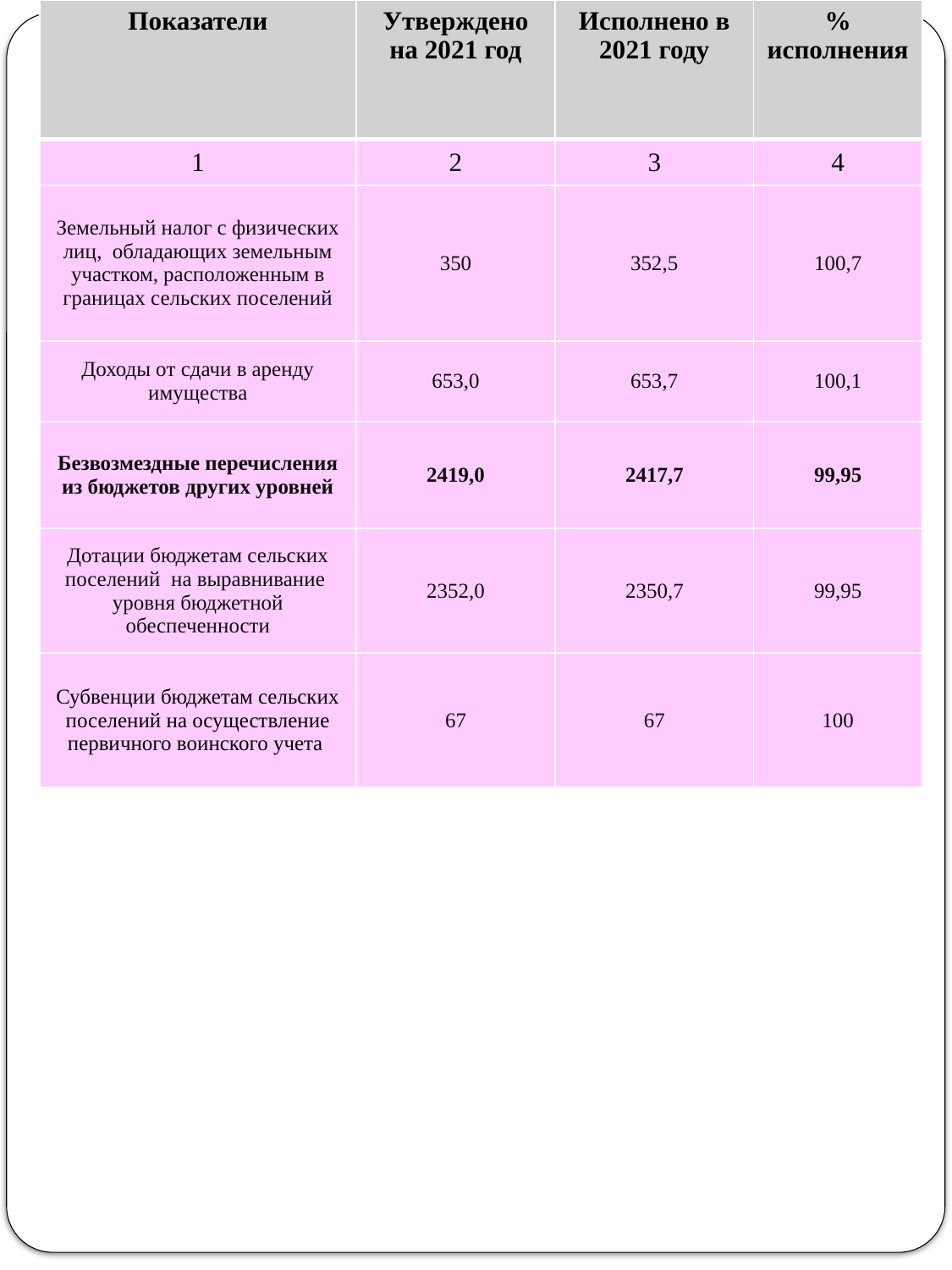

| Показатели | Утверждено на 2021 год | Исполнено в 2021 году | % исполнения |
| --- | --- | --- | --- |
| 1 | 2 | 3 | 4 |
| Земельный налог с физических лиц, обладающих земельным участком, расположенным в границах сельских поселений | 350 | 352,5 | 100,7 |
| Доходы от сдачи в аренду имущества | 653,0 | 653,7 | 100,1 |
| Безвозмездные перечисления из бюджетов других уровней | 2419,0 | 2417,7 | 99,95 |
| Дотации бюджетам сельских поселений на выравнивание уровня бюджетной обеспеченности | 2352,0 | 2350,7 | 99,95 |
| Субвенции бюджетам сельских поселений на осуществление первичного воинского учета | 67 | 67 | 100 |